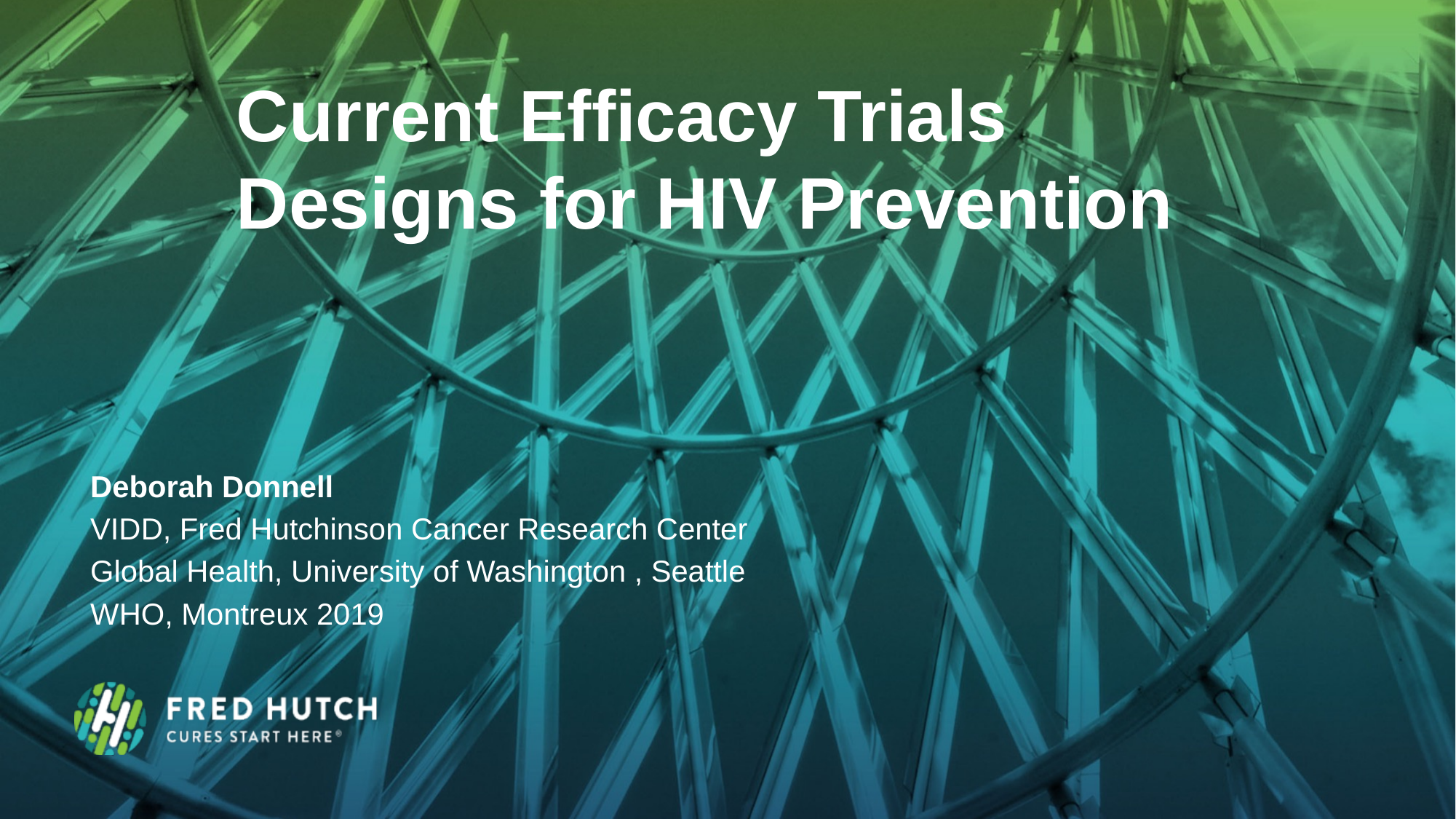

Current Efficacy Trials Designs for HIV Prevention
Deborah Donnell
VIDD, Fred Hutchinson Cancer Research Center
Global Health, University of Washington , Seattle
WHO, Montreux 2019